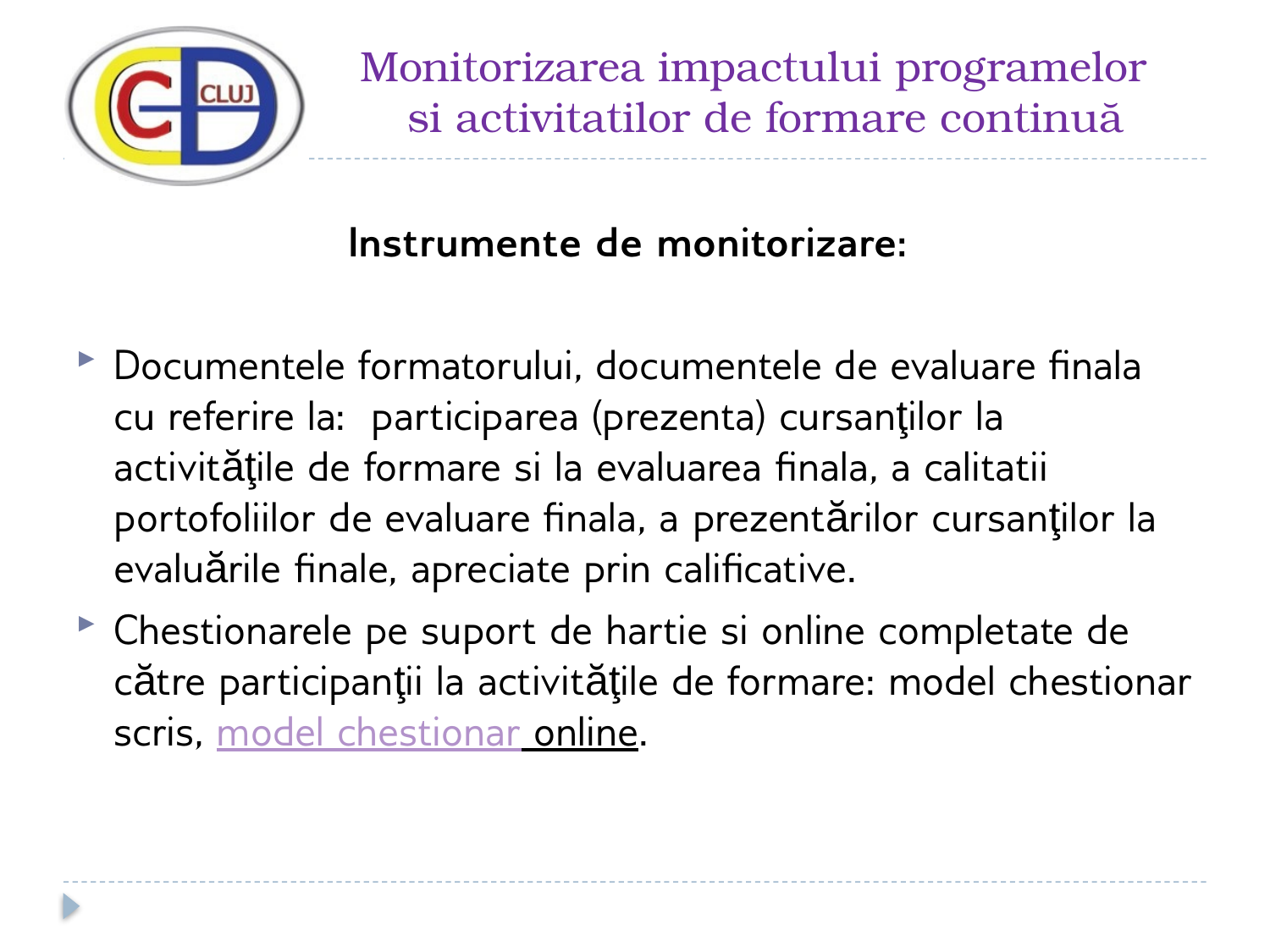

# Monitorizarea impactului programelor si activitatilor de formare continuă
Instrumente de monitorizare:

Documentele formatorului, documentele de evaluare finala cu referire la:  participarea (prezenta) cursanţilor la activităţile de formare si la evaluarea finala, a calitatii portofoliilor de evaluare finala, a prezentărilor cursanţilor la evaluările finale, apreciate prin calificative.
Chestionarele pe suport de hartie si online completate de către participanţii la activităţile de formare: model chestionar scris, model chestionar online.